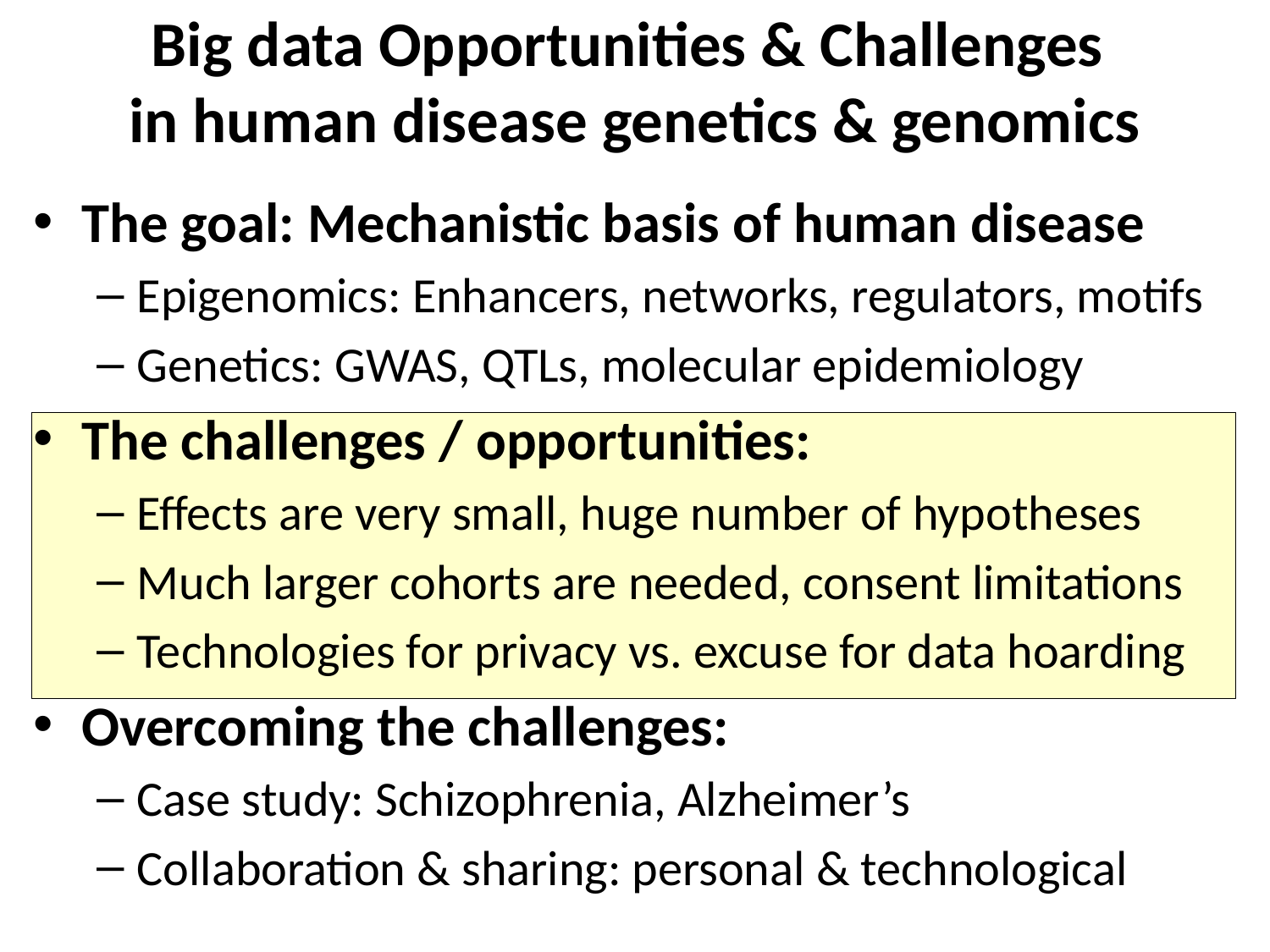

# Big data Opportunities & Challenges in human disease genetics & genomics
The goal: Mechanistic basis of human disease
Epigenomics: Enhancers, networks, regulators, motifs
Genetics: GWAS, QTLs, molecular epidemiology
The challenges / opportunities:
Effects are very small, huge number of hypotheses
Much larger cohorts are needed, consent limitations
Technologies for privacy vs. excuse for data hoarding
Overcoming the challenges:
Case study: Schizophrenia, Alzheimer’s
Collaboration & sharing: personal & technological